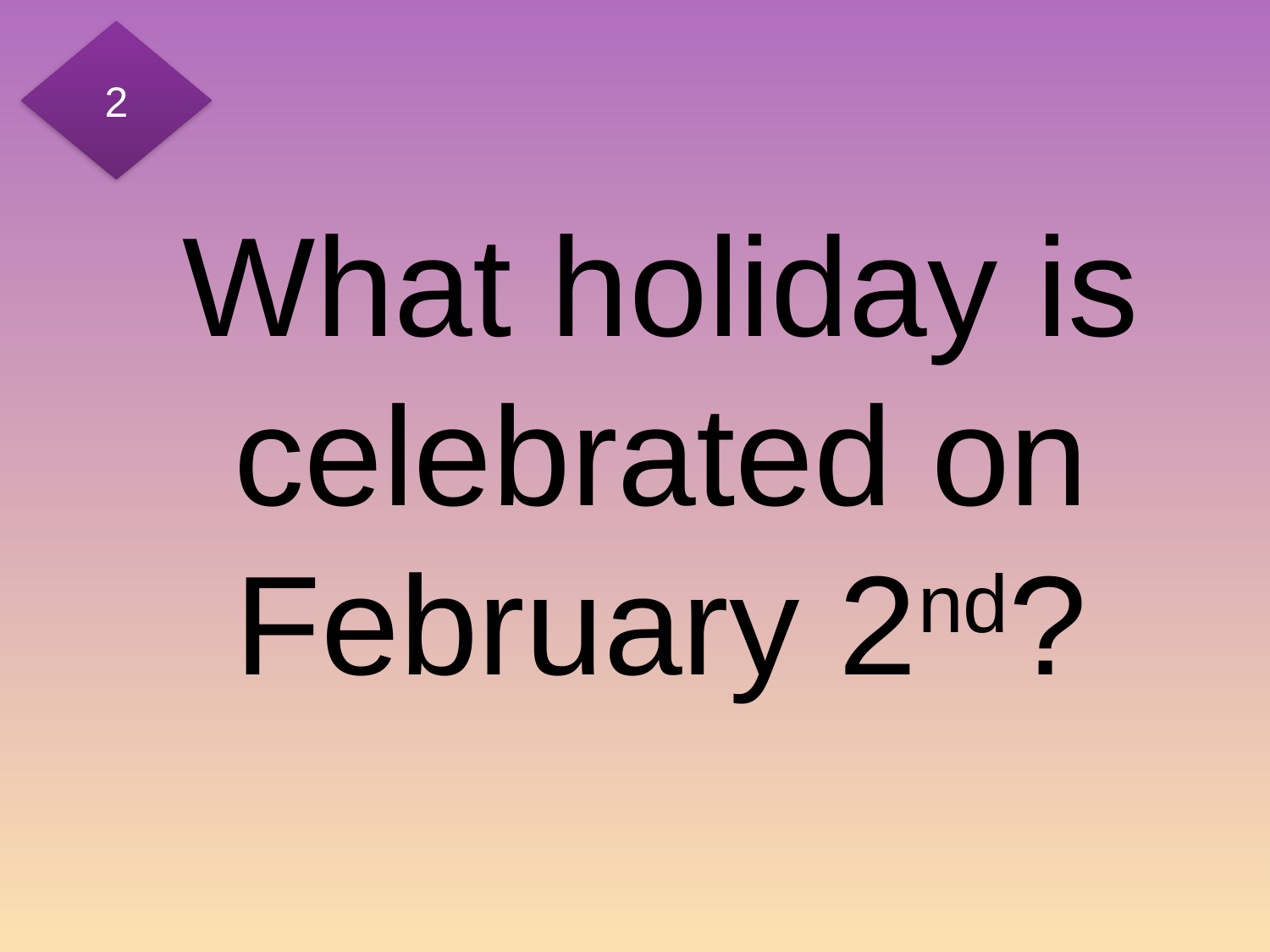

2
# What holiday is celebrated on February 2nd?